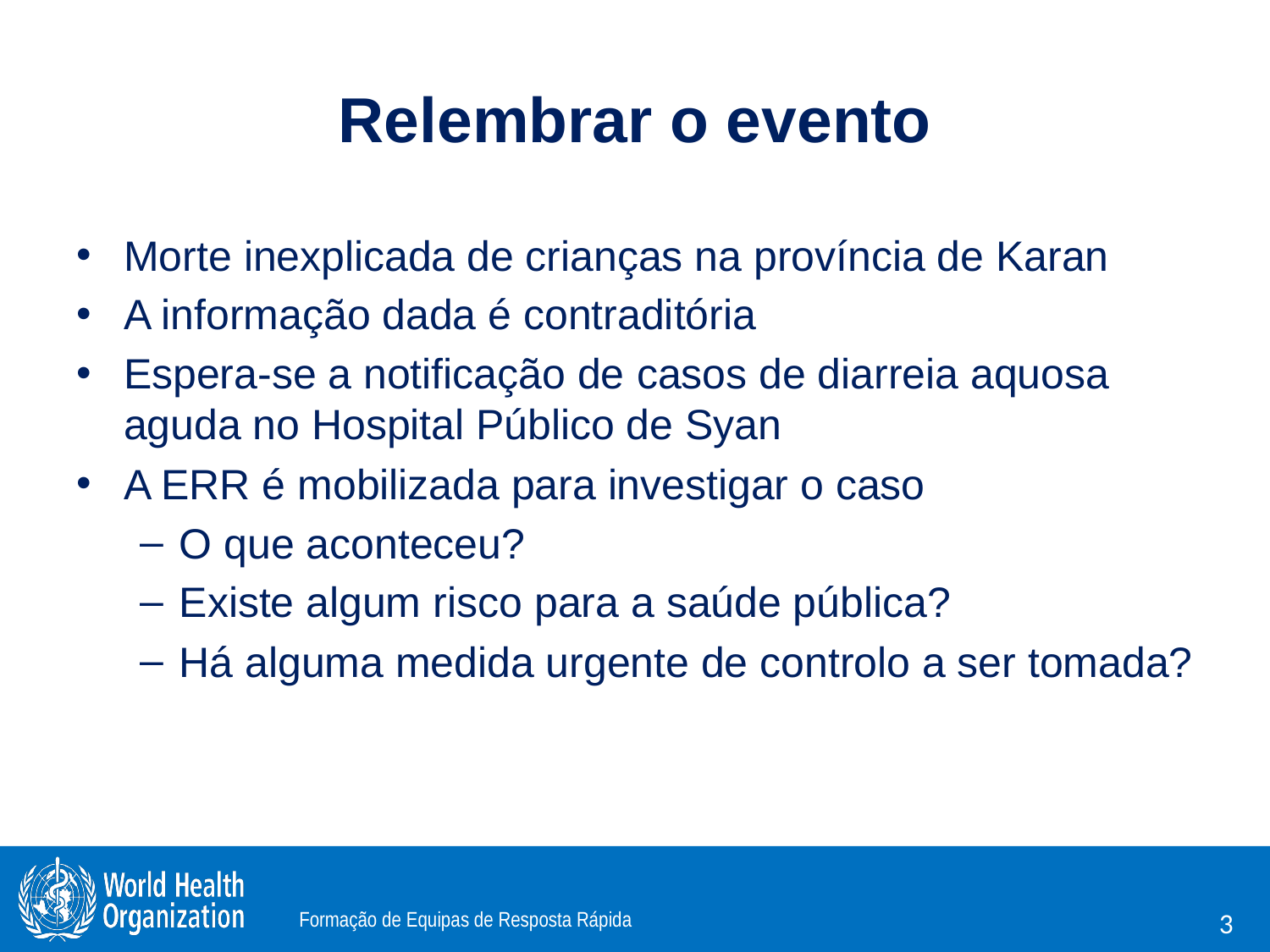

# Relembrar o evento
Morte inexplicada de crianças na província de Karan
A informação dada é contraditória
Espera-se a notificação de casos de diarreia aquosa aguda no Hospital Público de Syan
A ERR é mobilizada para investigar o caso
O que aconteceu?
Existe algum risco para a saúde pública?
Há alguma medida urgente de controlo a ser tomada?